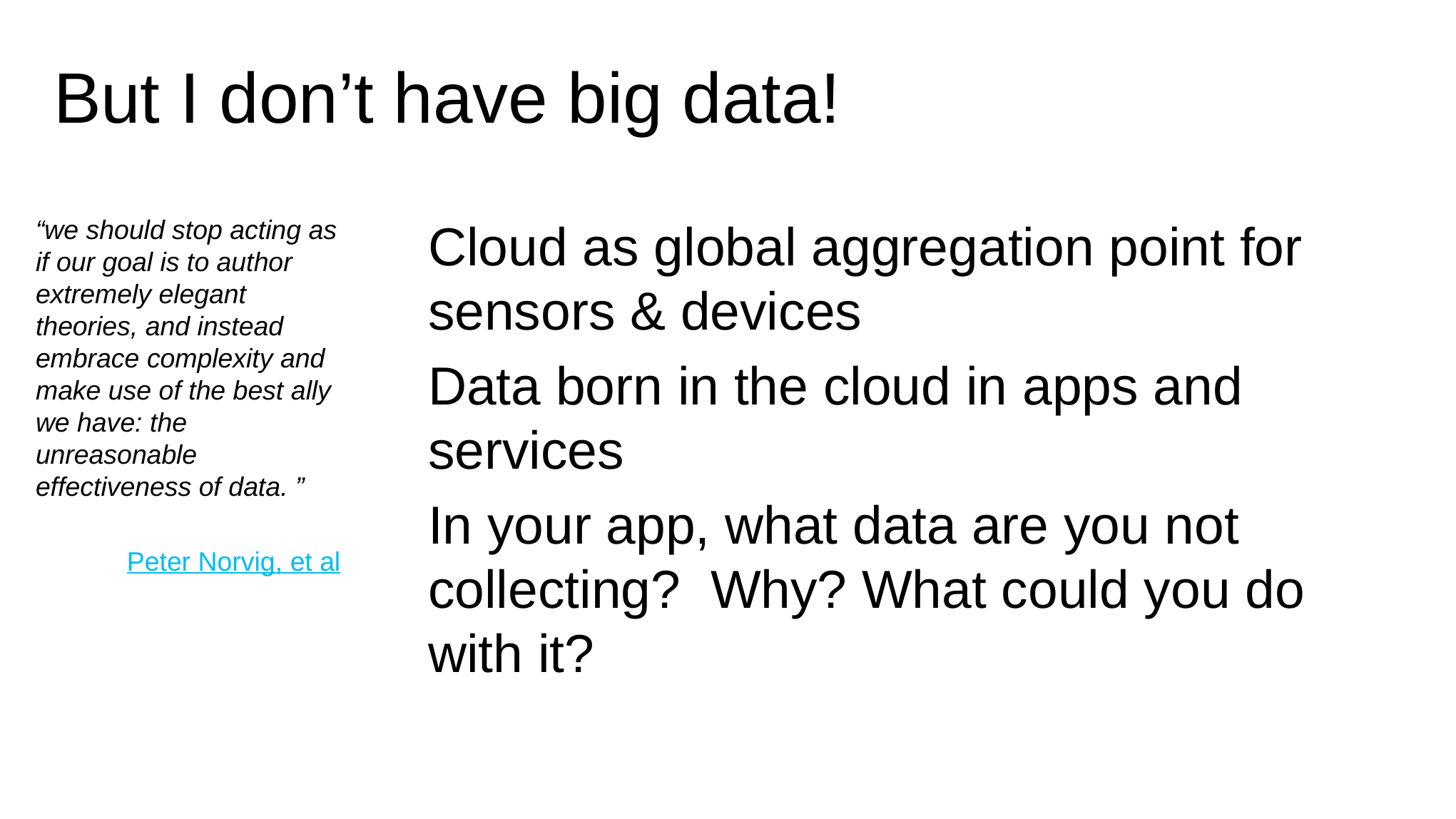

# But I don’t have big data!
“we should stop acting as if our goal is to author extremely elegant theories, and instead embrace complexity and make use of the best ally we have: the unreasonable effectiveness of data. ”

Peter Norvig, et al
Cloud as global aggregation point for sensors & devices
Data born in the cloud in apps and services
In your app, what data are you not collecting?  Why? What could you do with it?